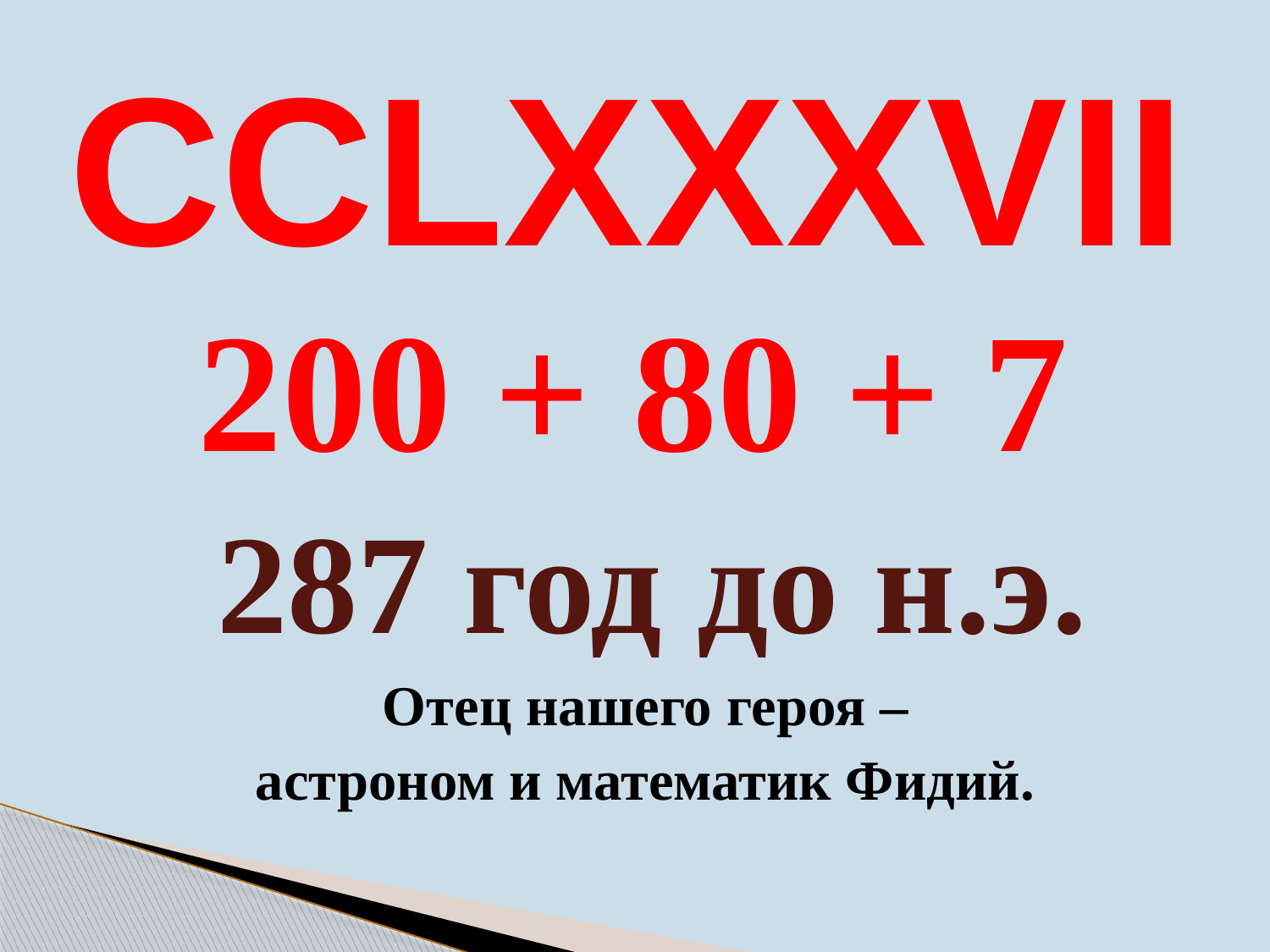

CCLXXXVII
  200 + 80 + 7
287 год до н.э.
Отец нашего героя –
астроном и математик Фидий.